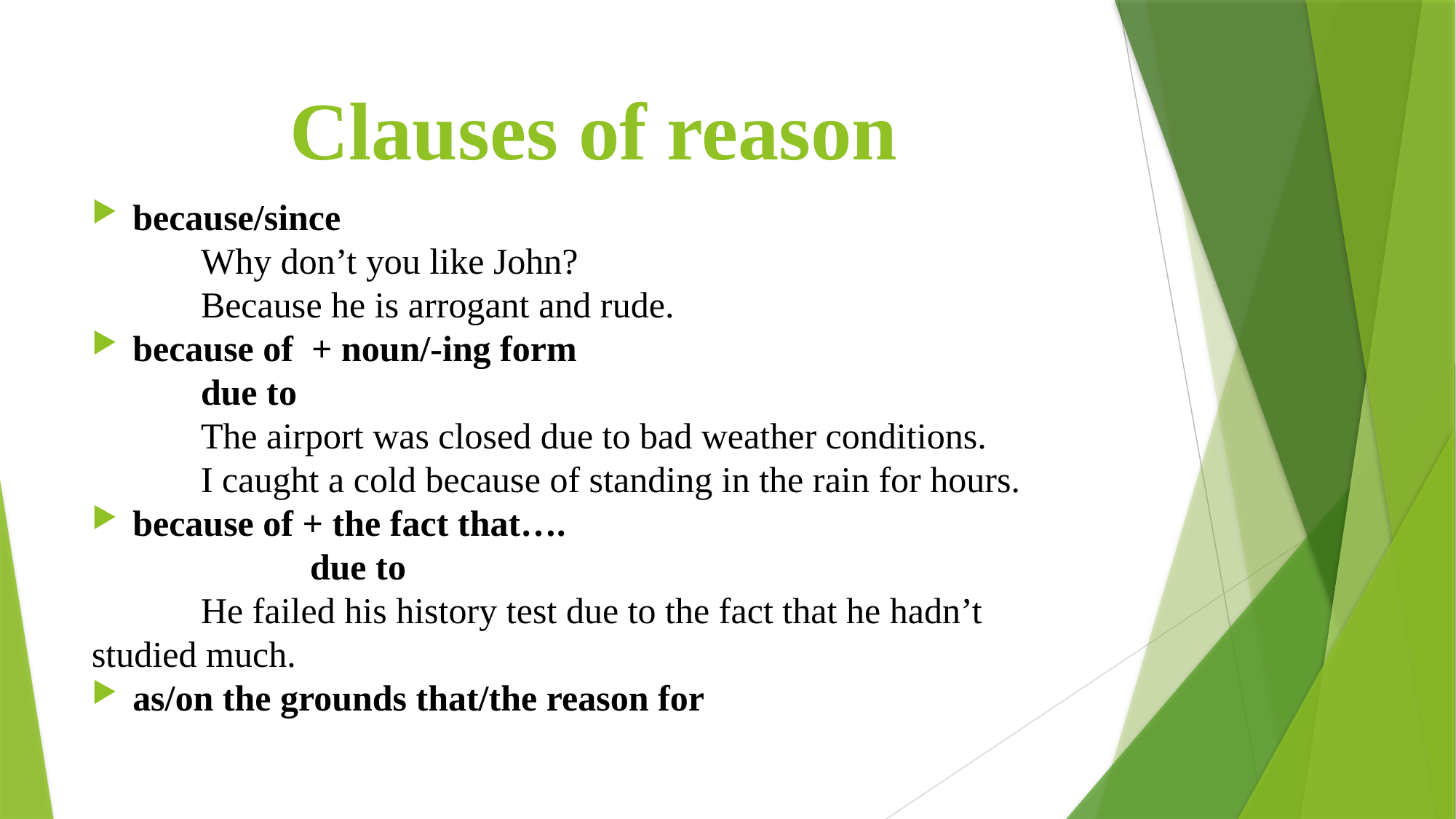

# Clauses of reason
because/since
	Why don’t you like John?
	Because he is arrogant and rude.
because of  + noun/-ing form
            due to
	The airport was closed due to bad weather conditions.
	I caught a cold because of standing in the rain for hours.
because of + the fact that….
		due to
	He failed his history test due to the fact that he hadn’t studied much.
as/on the grounds that/the reason for